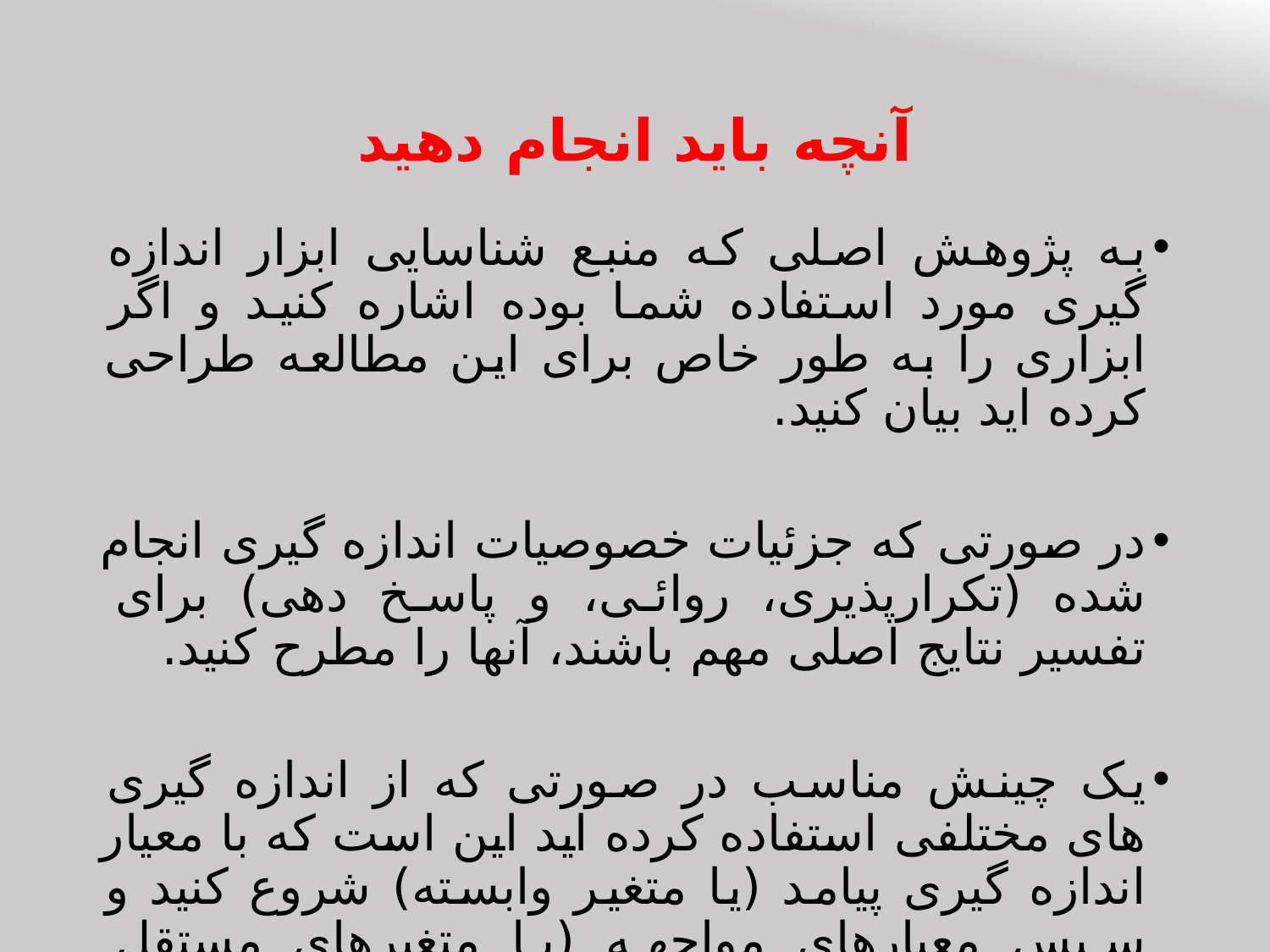

# آنچه باید انجام دهید
به پژوهش اصلی که منبع شناسایی ابزار اندازه گیری مورد استفاده شما بوده اشاره کنید و اگر ابزاری را به طور خاص برای این مطالعه طراحی کرده اید بیان کنید.

در صورتی که جزئیات خصوصیات اندازه گیری انجام شده (تکرارپذیری، روائی، و پاسخ دهی) برای تفسیر نتایج اصلی مهم باشند، آنها را مطرح کنید.

یک چینش مناسب در صورتی که از اندازه گیری های مختلفی استفاده کرده اید این است که با معيار اندازه گیری پیامد (یا متغیر وابسته) شروع کنید و سپس معیارهای مواجهه (یا متغیرهای مستقل اصلی) و متغیرهای کمکی ممکن را ذکر کنید.